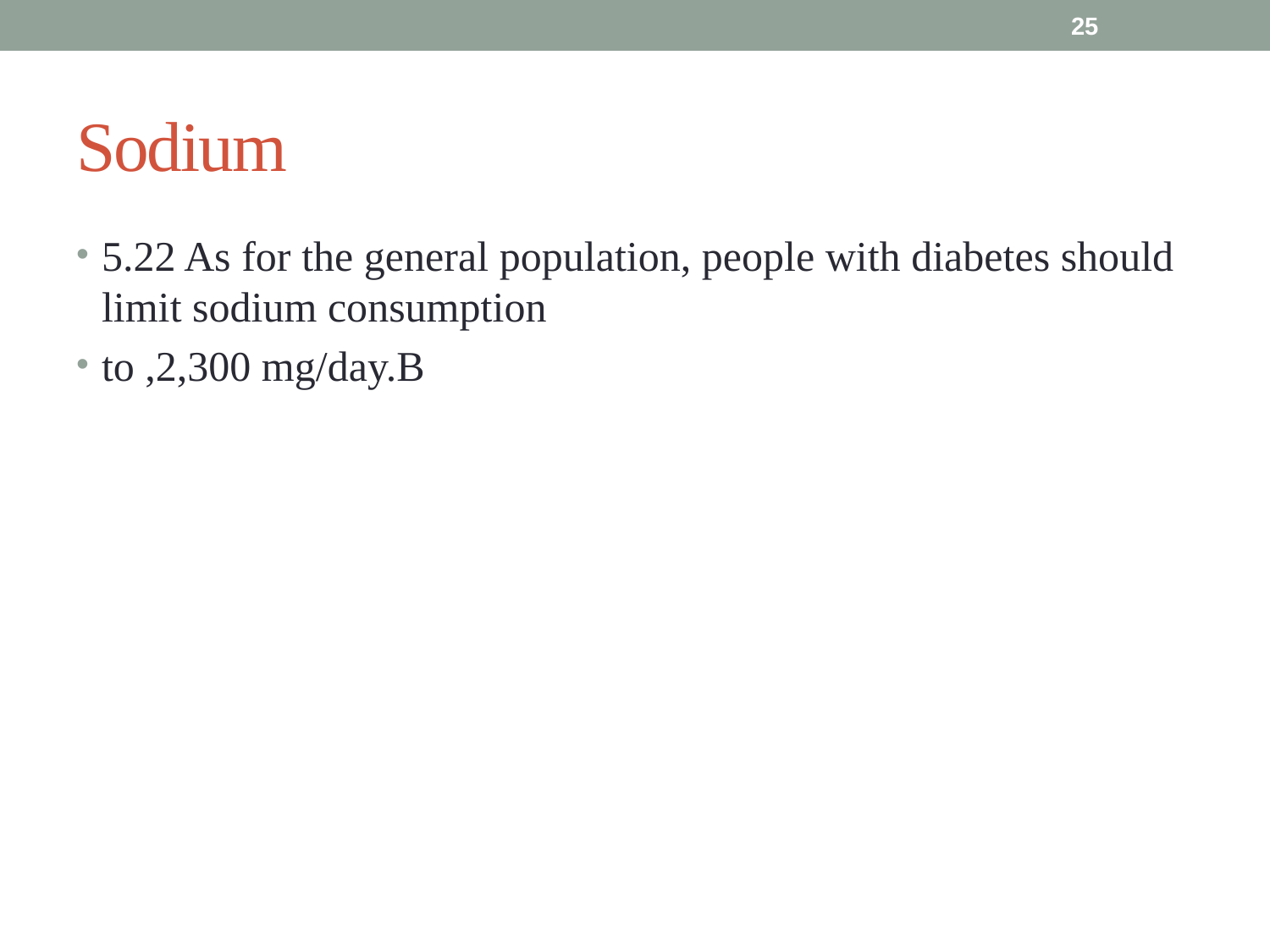

25
# Sodium
5.22 As for the general population, people with diabetes should limit sodium consumption
to ,2,300 mg/day.B